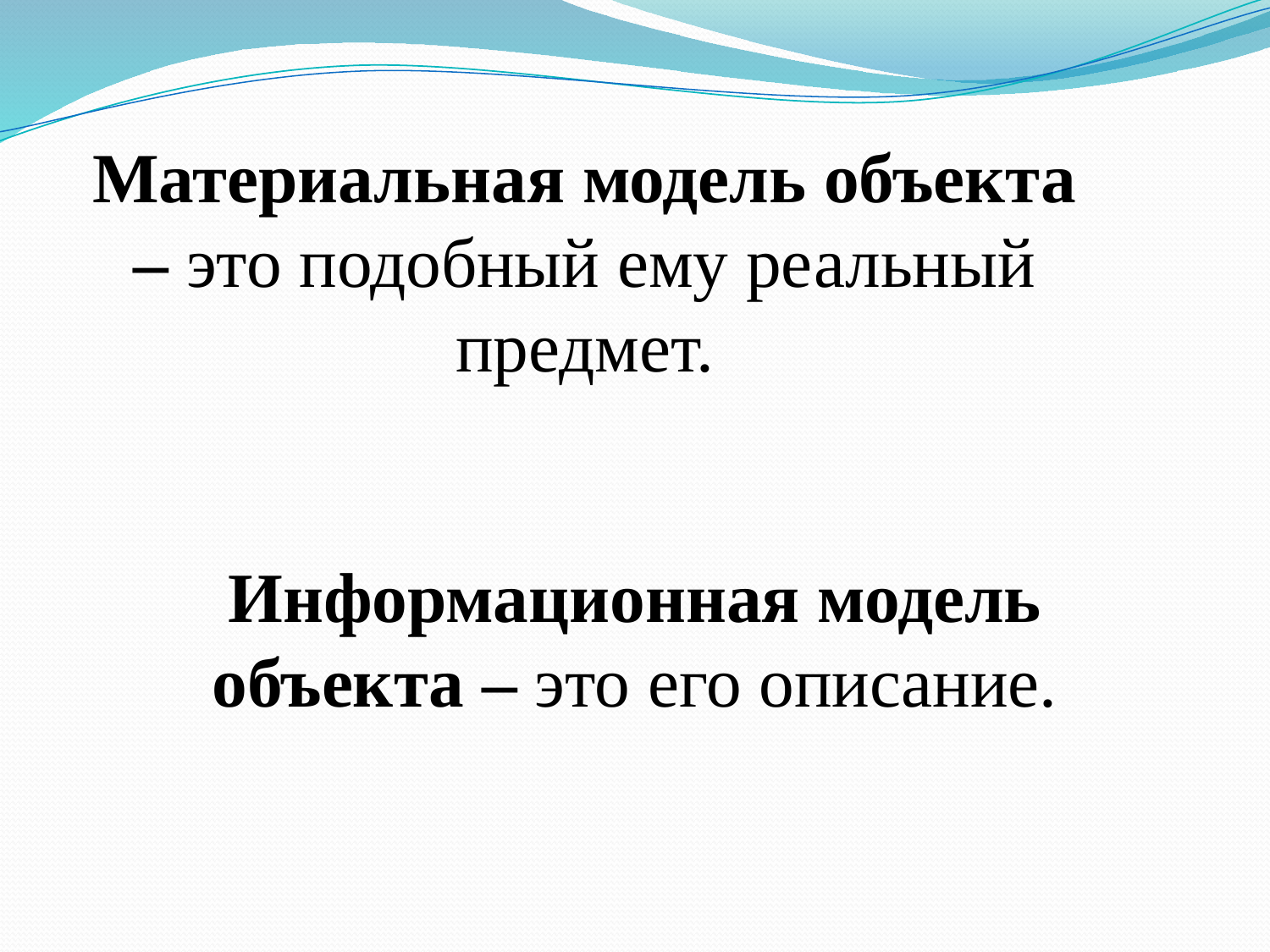

Материальная модель объекта – это подобный ему реальный предмет.

Информационная модель объекта – это его описание.